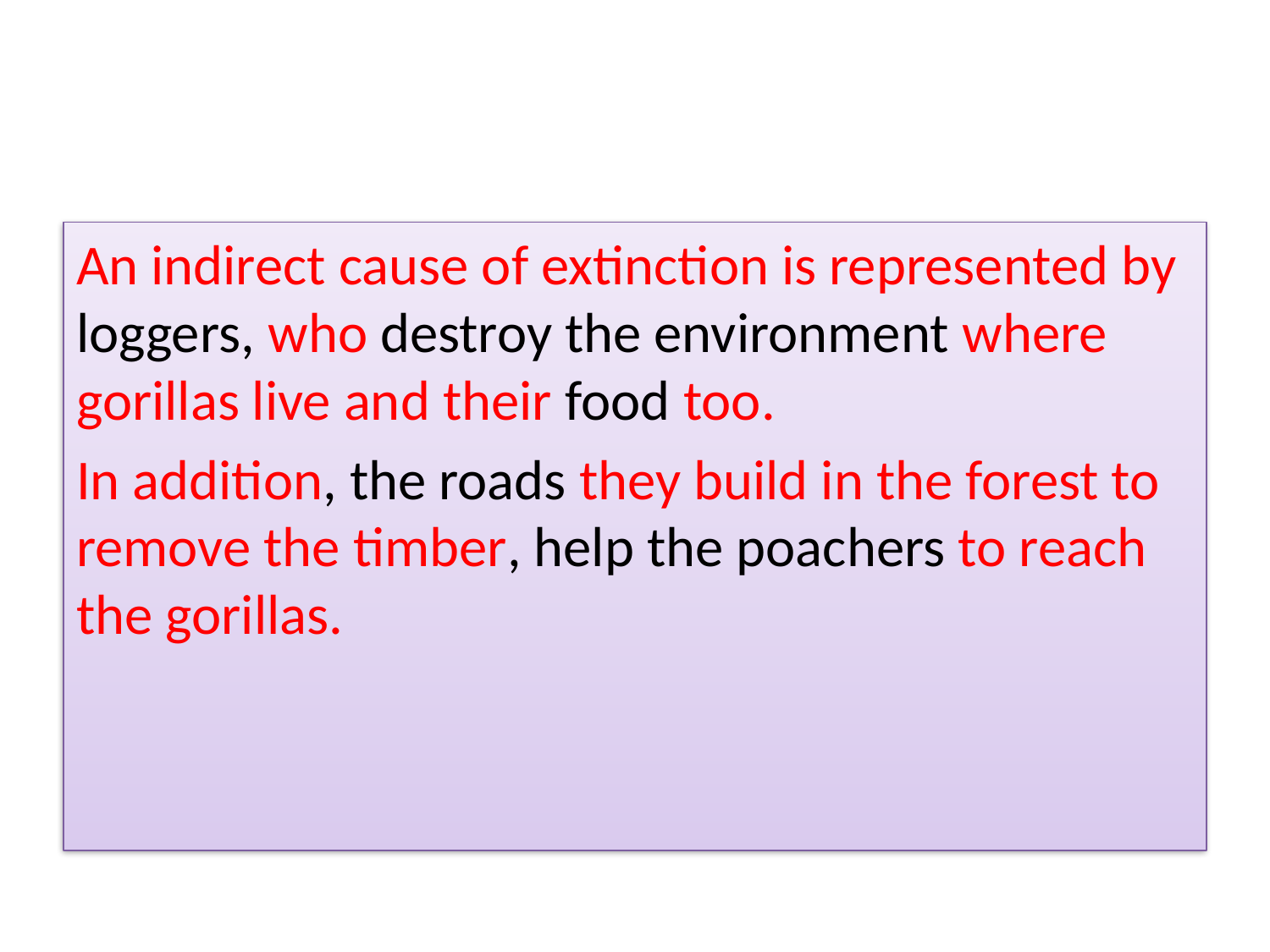

#
An indirect cause of extinction is represented by loggers, who destroy the environment where  gorillas live and their food too.
In addition, the roads they build in the forest to remove the timber, help the poachers to reach the gorillas.